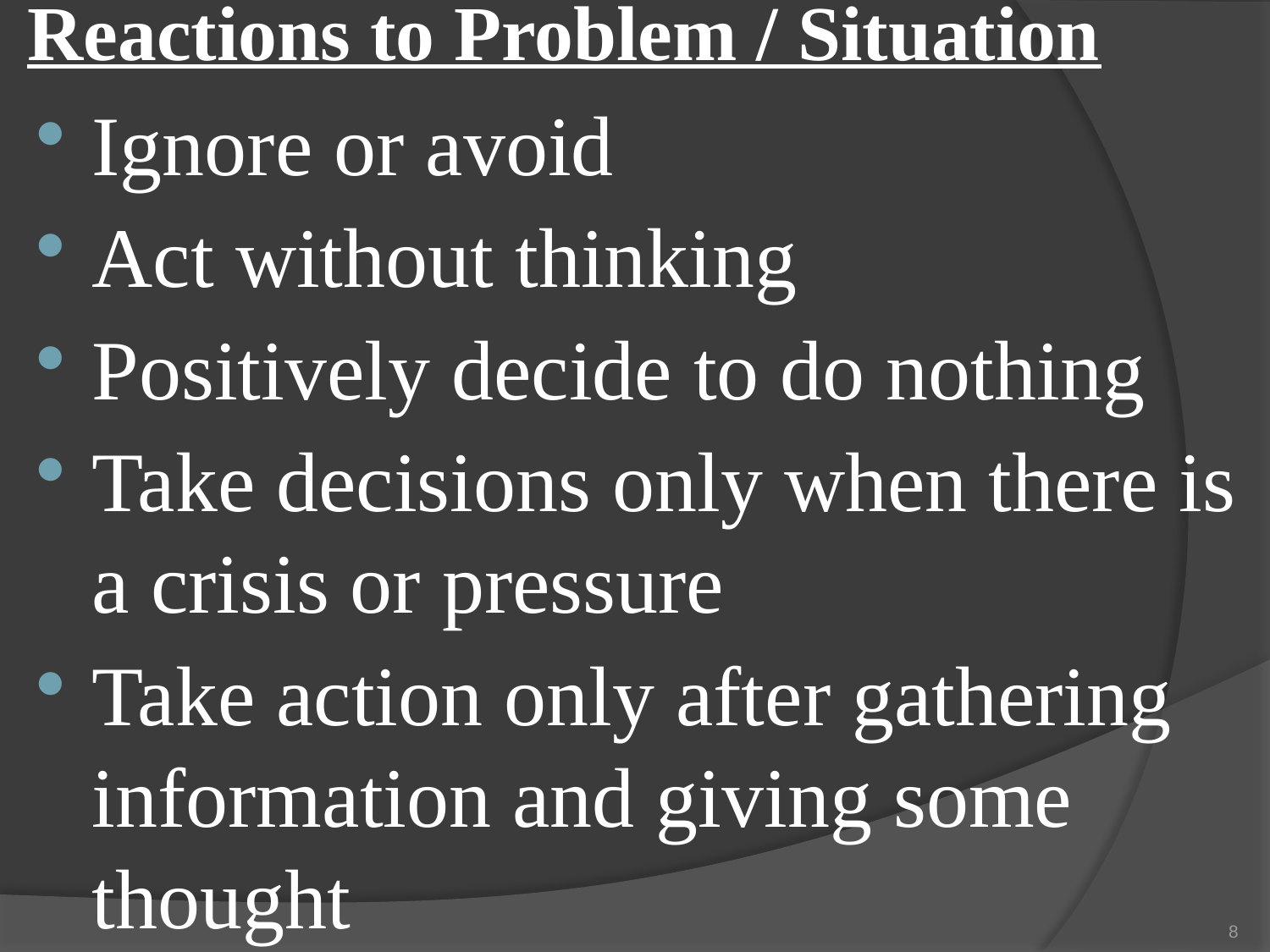

# Reactions to Problem / Situation
Ignore or avoid
Act without thinking
Positively decide to do nothing
Take decisions only when there is a crisis or pressure
Take action only after gathering information and giving some thought
8